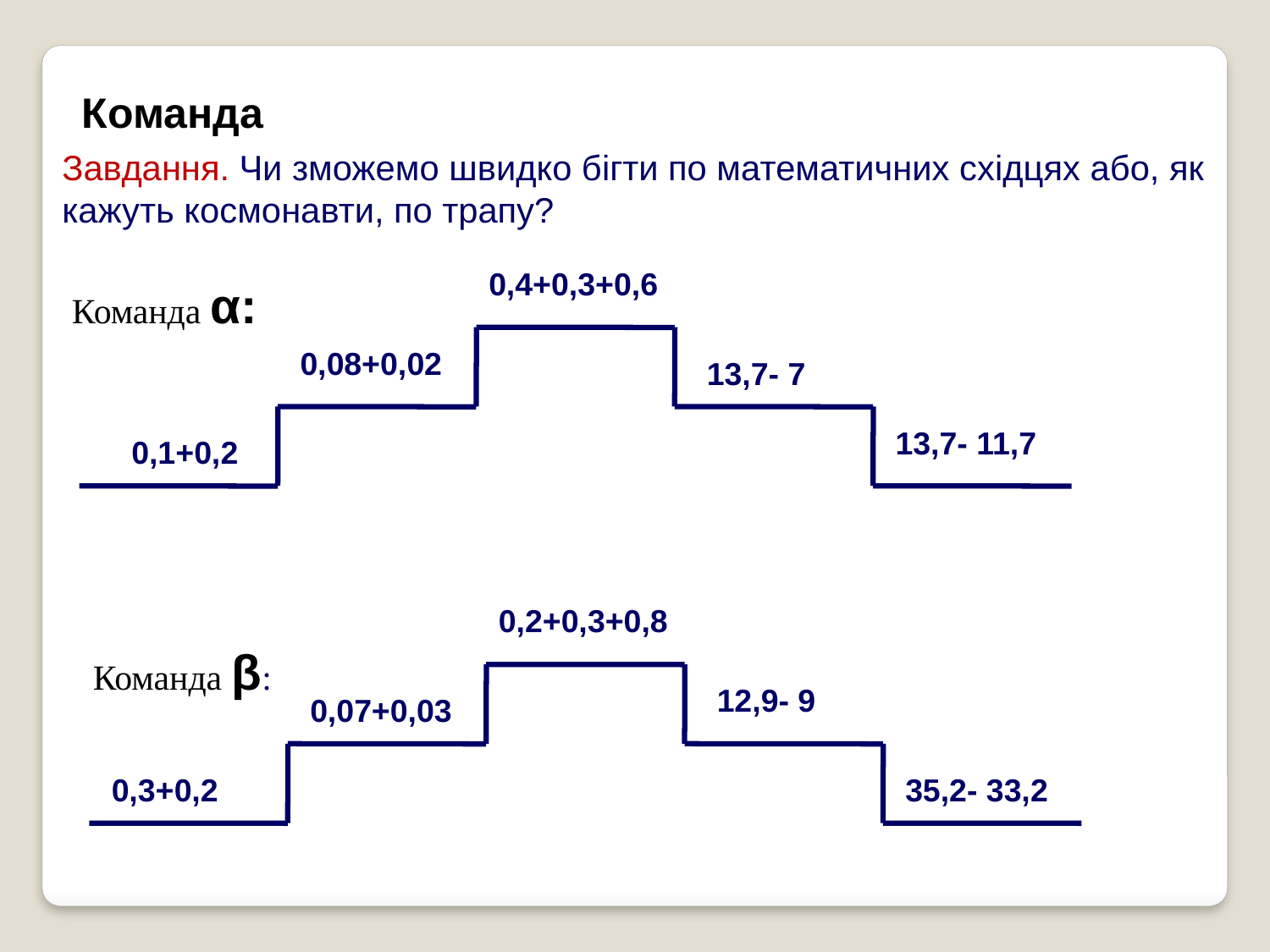

Команда
Завдання. Чи зможемо швидко бігти по математичних східцях або, як кажуть космонавти, по трапу?

0,4+0,3+0,6
Команда α:
0,08+0,02
13,7- 7
13,7- 11,7
0,1+0,2
0,2+0,3+0,8
Команда β:
12,9- 9
0,07+0,03
0,3+0,2
35,2- 33,2